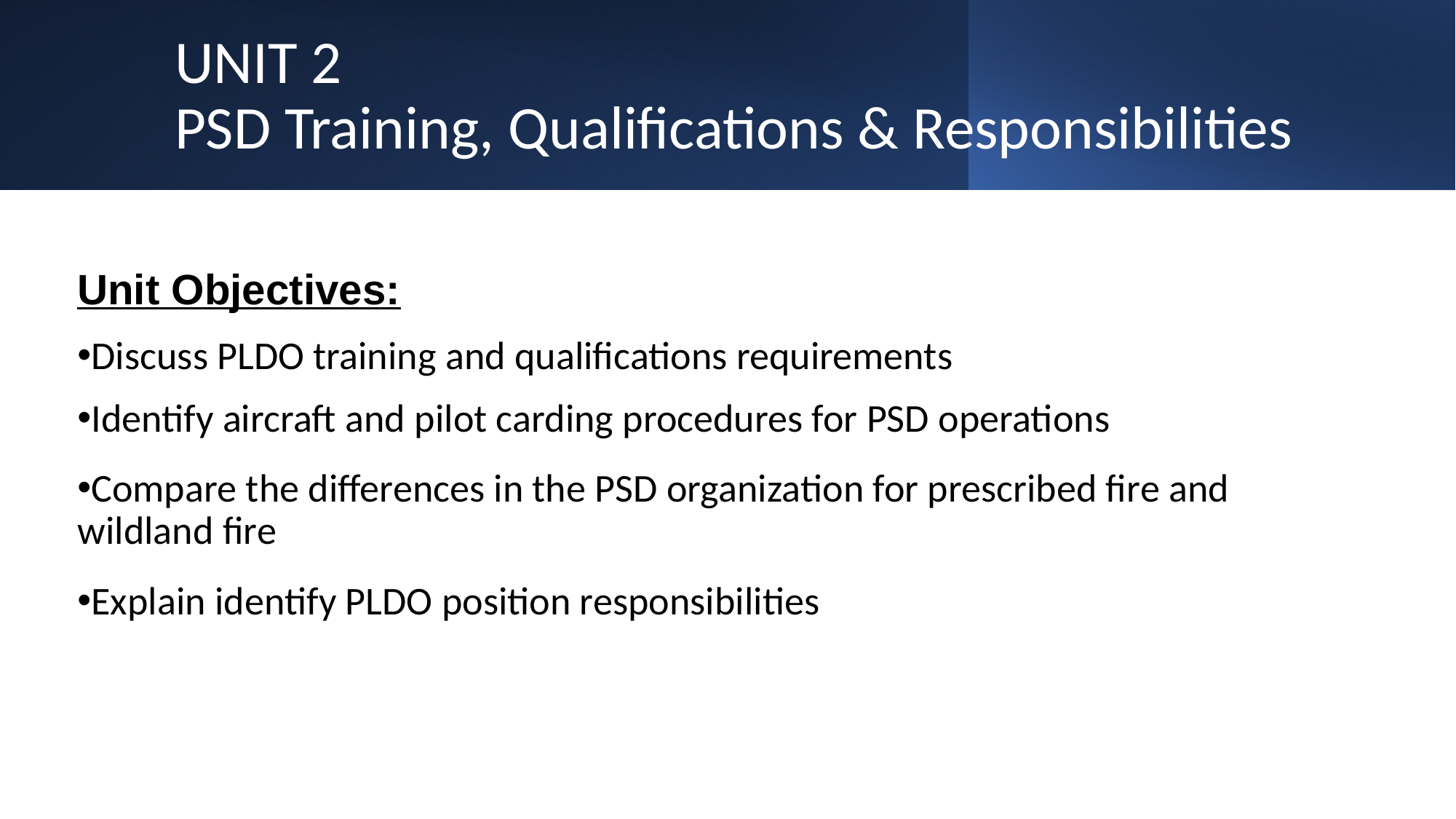

UNIT 2
PSD Training, Qualifications & Responsibilities
Unit Objectives:
Discuss PLDO training and qualifications requirements
Identify aircraft and pilot carding procedures for PSD operations
Compare the differences in the PSD organization for prescribed fire and wildland fire
Explain identify PLDO position responsibilities